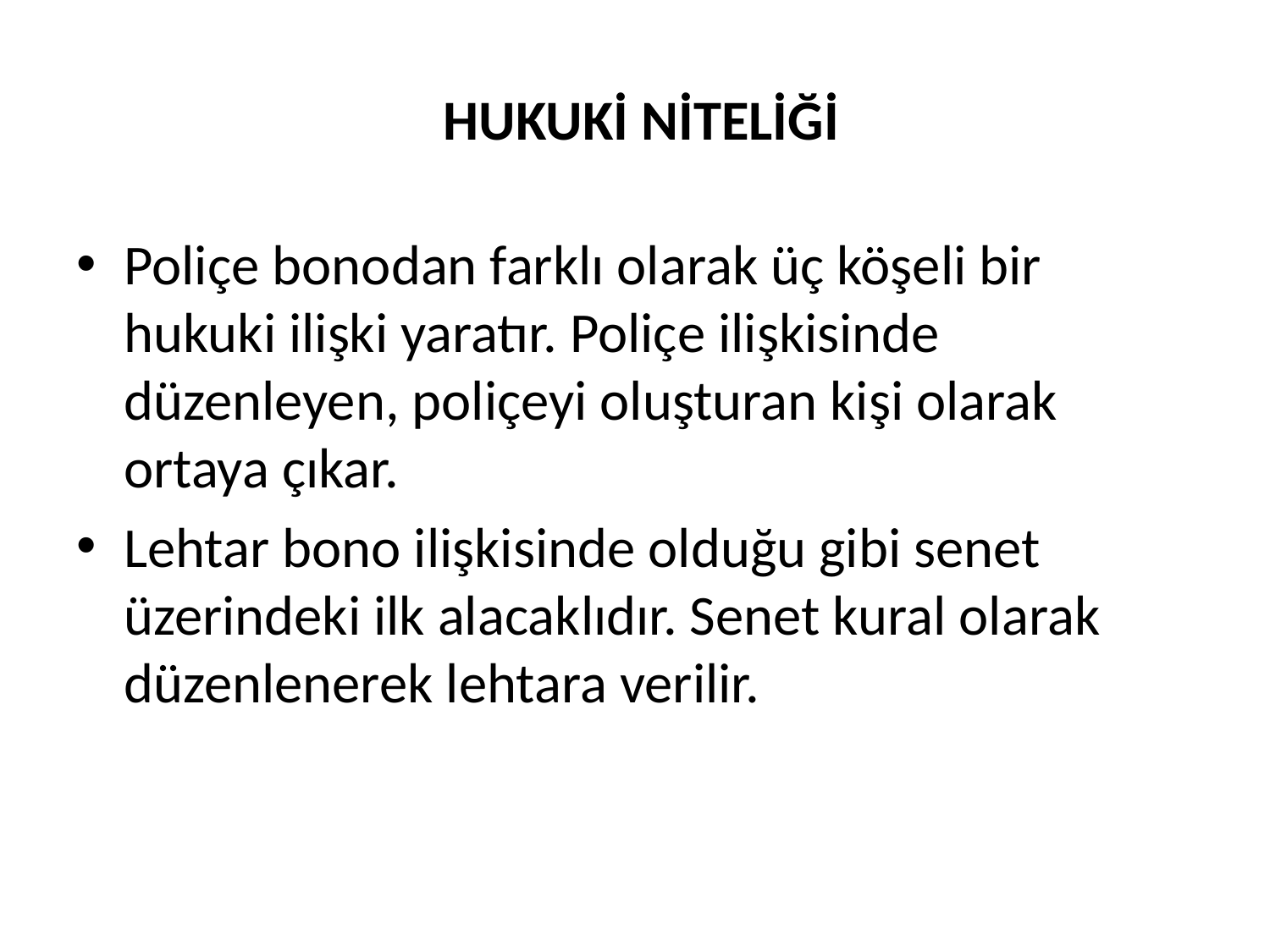

# HUKUKİ NİTELİĞİ
Poliçe bonodan farklı olarak üç köşeli bir hukuki ilişki yaratır. Poliçe ilişkisinde düzenleyen, poliçeyi oluşturan kişi olarak ortaya çıkar.
Lehtar bono ilişkisinde olduğu gibi senet üzerindeki ilk alacaklıdır. Senet kural olarak düzenlenerek lehtara verilir.